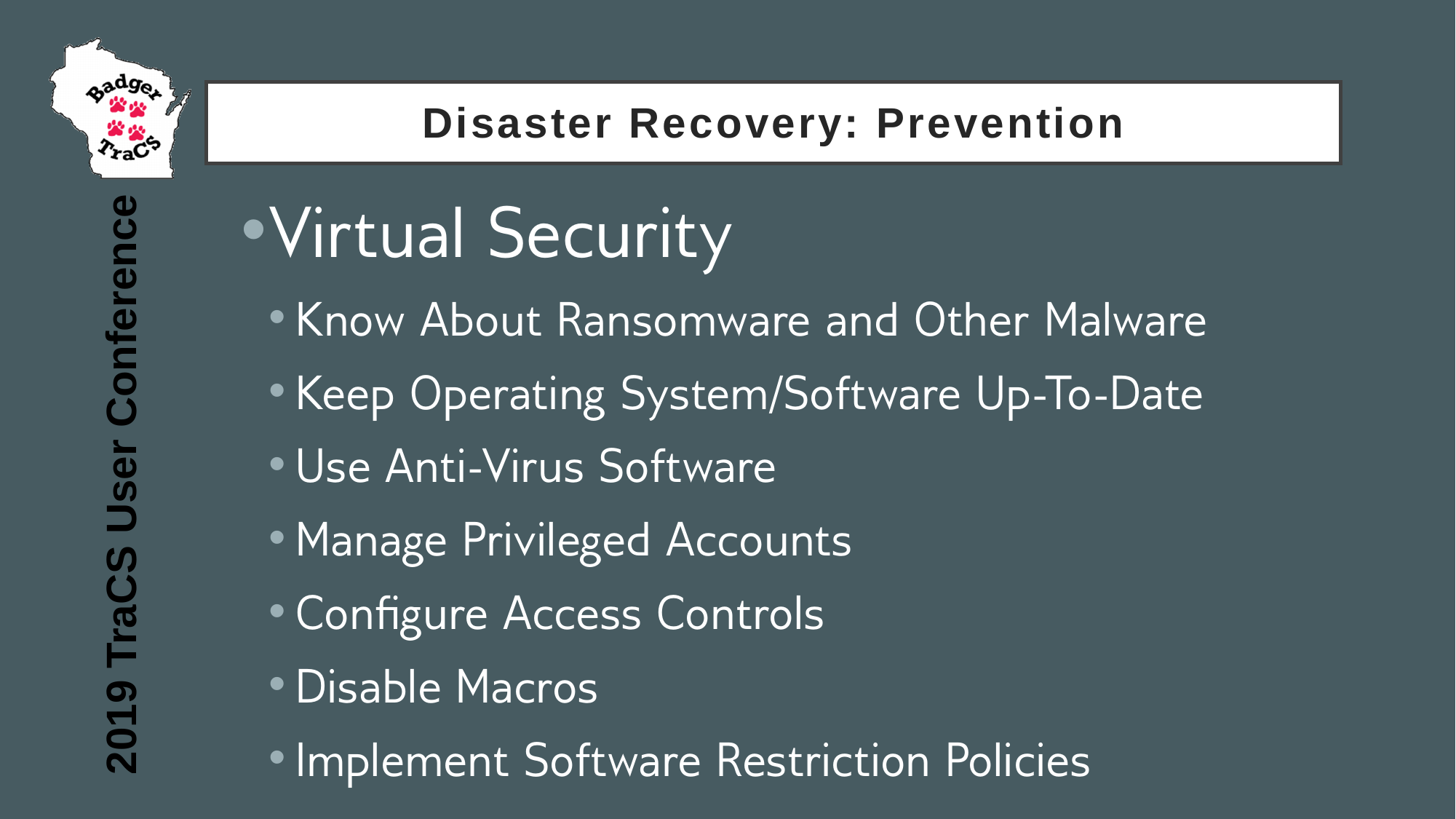

# Disaster Recovery: Prevention
Virtual Security
Know About Ransomware and Other Malware
Keep Operating System/Software Up-To-Date
Use Anti-Virus Software
Manage Privileged Accounts
Configure Access Controls
Disable Macros
Implement Software Restriction Policies